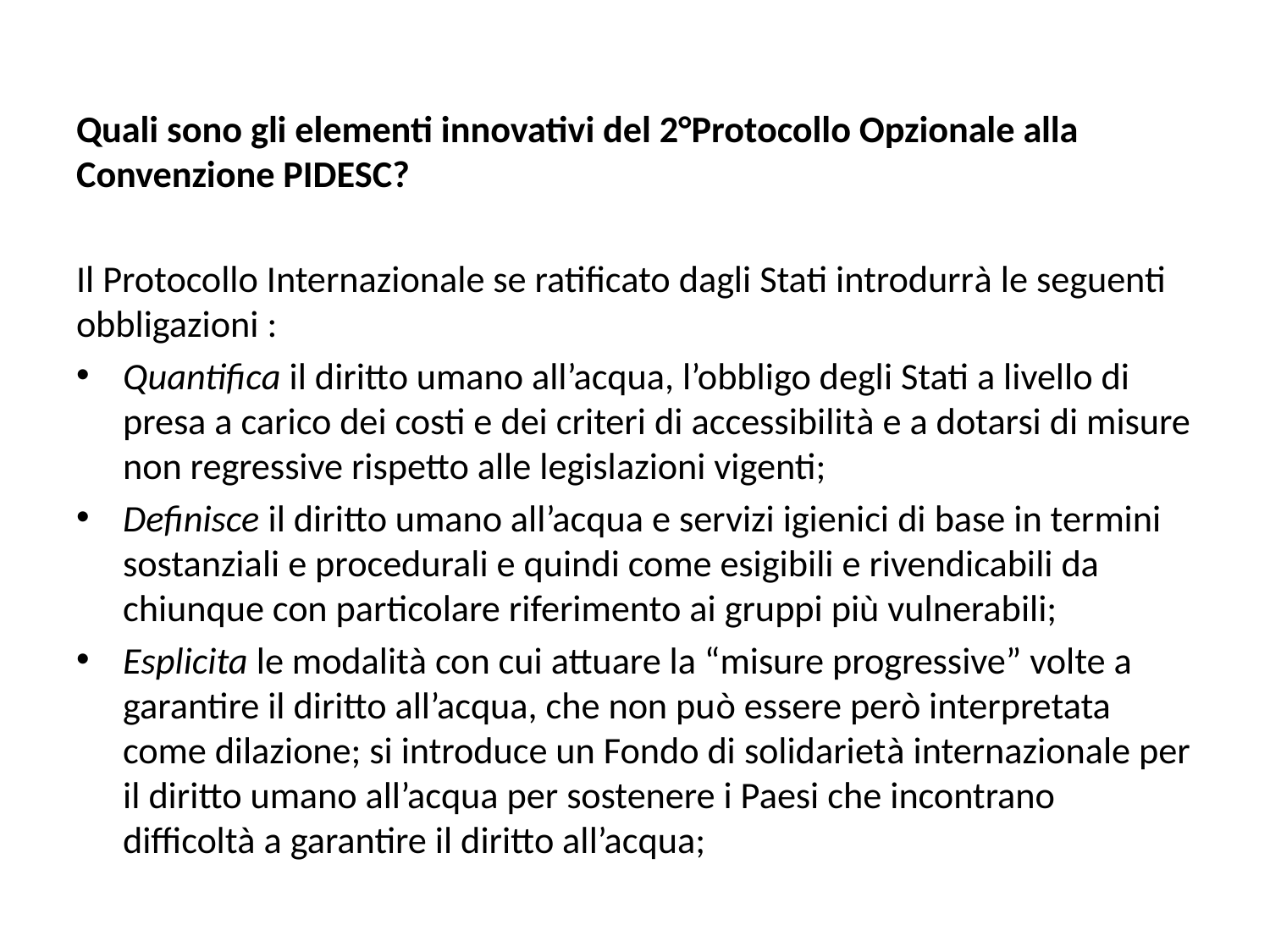

Quali sono gli elementi innovativi del 2°Protocollo Opzionale alla Convenzione PIDESC?

Il Protocollo Internazionale se ratificato dagli Stati introdurrà le seguenti obbligazioni :
Quantifica il diritto umano all’acqua, l’obbligo degli Stati a livello di presa a carico dei costi e dei criteri di accessibilità e a dotarsi di misure non regressive rispetto alle legislazioni vigenti;
Definisce il diritto umano all’acqua e servizi igienici di base in termini sostanziali e procedurali e quindi come esigibili e rivendicabili da chiunque con particolare riferimento ai gruppi più vulnerabili;
Esplicita le modalità con cui attuare la “misure progressive” volte a garantire il diritto all’acqua, che non può essere però interpretata come dilazione; si introduce un Fondo di solidarietà internazionale per il diritto umano all’acqua per sostenere i Paesi che incontrano difficoltà a garantire il diritto all’acqua;